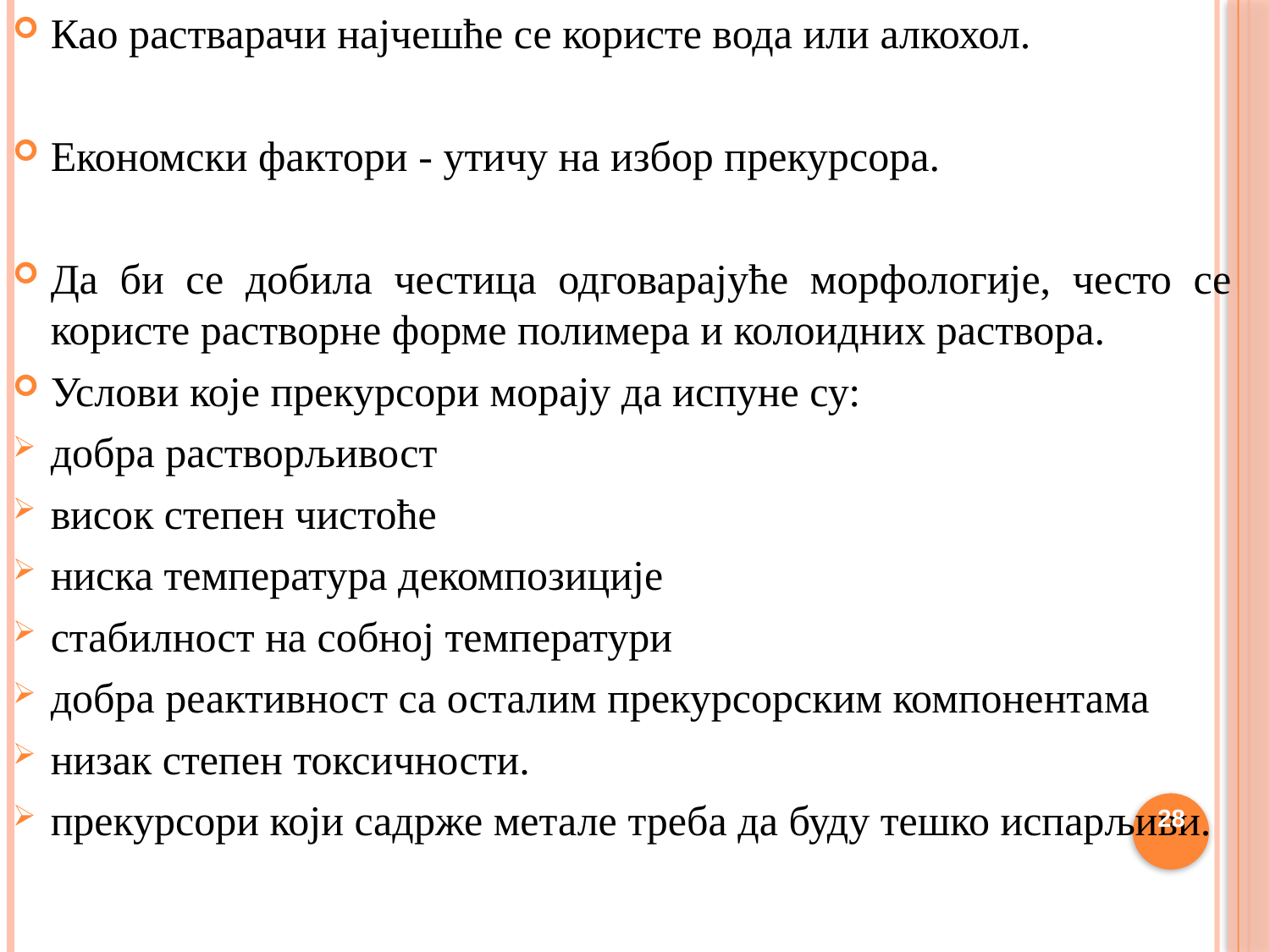

Као растварачи најчешће се користе вода или алкохол.

Економски фактори - утичу на избор прекурсора.

Да би се добила честица одговарајуће морфологије, често се користе растворне форме полимера и колоидних раствора.
Услови које прекурсори морају да испуне су:
добра растворљивост
висок степен чистоће
ниска температура декомпозиције
стабилност на собној температури
добра реактивност са осталим прекурсорским компонентама
низак степен токсичности.
прекурсори који садрже метале треба да буду тешко испарљиви.
28